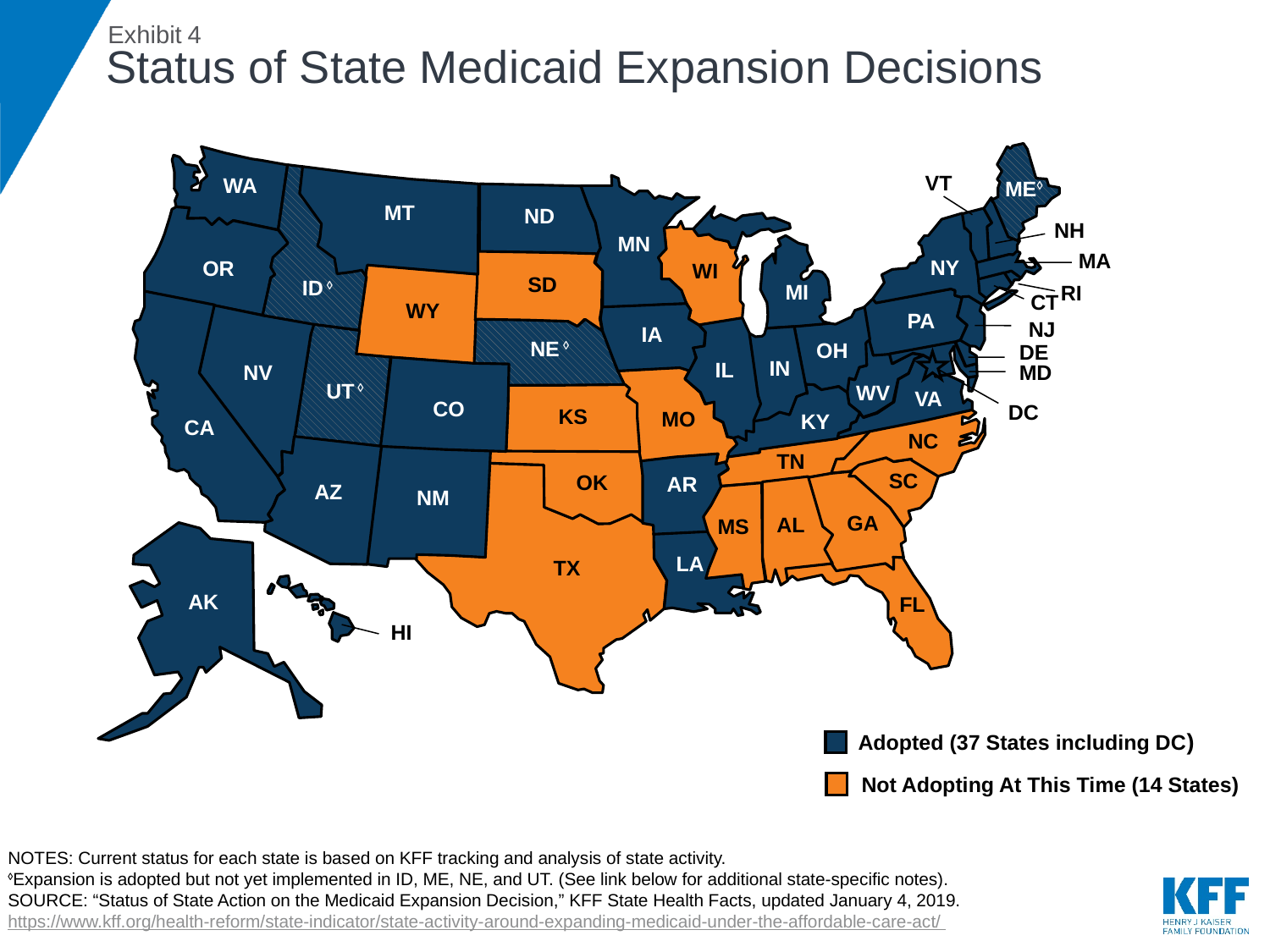

# Status of State Medicaid Expansion Decisions

ME◊

VT
WA

NH

MT

 ND

 MN

 OR

MA

 NY
 WI

 SD

ID ◊

 MI
RI

 CT

 WY

 PA

NJ

 IA

 NE ◊
 OH
DE

 IN
 IL

NV

MD

 CO
 UT ◊
WV
VA

 CA
  DC
 KS
MO
 KY

NC

 TN

AZ
 SC
 OK
 AR

 NM

 GA
 AL
 MS

 LA
 TX

AK

 FL
HI

Adopted (37 States including DC)

Not Adopting At This Time (14 States)

NOTES: Current status for each state is based on KFF tracking and analysis of state activity.
◊Expansion is adopted but not yet implemented in ID, ME, NE, and UT. (See link below for additional state-specific notes).
SOURCE: “Status of State Action on the Medicaid Expansion Decision,” KFF State Health Facts, updated January 4, 2019.
https://www.kff.org/health-reform/state-indicator/state-activity-around-expanding-medicaid-under-the-affordable-care-act/